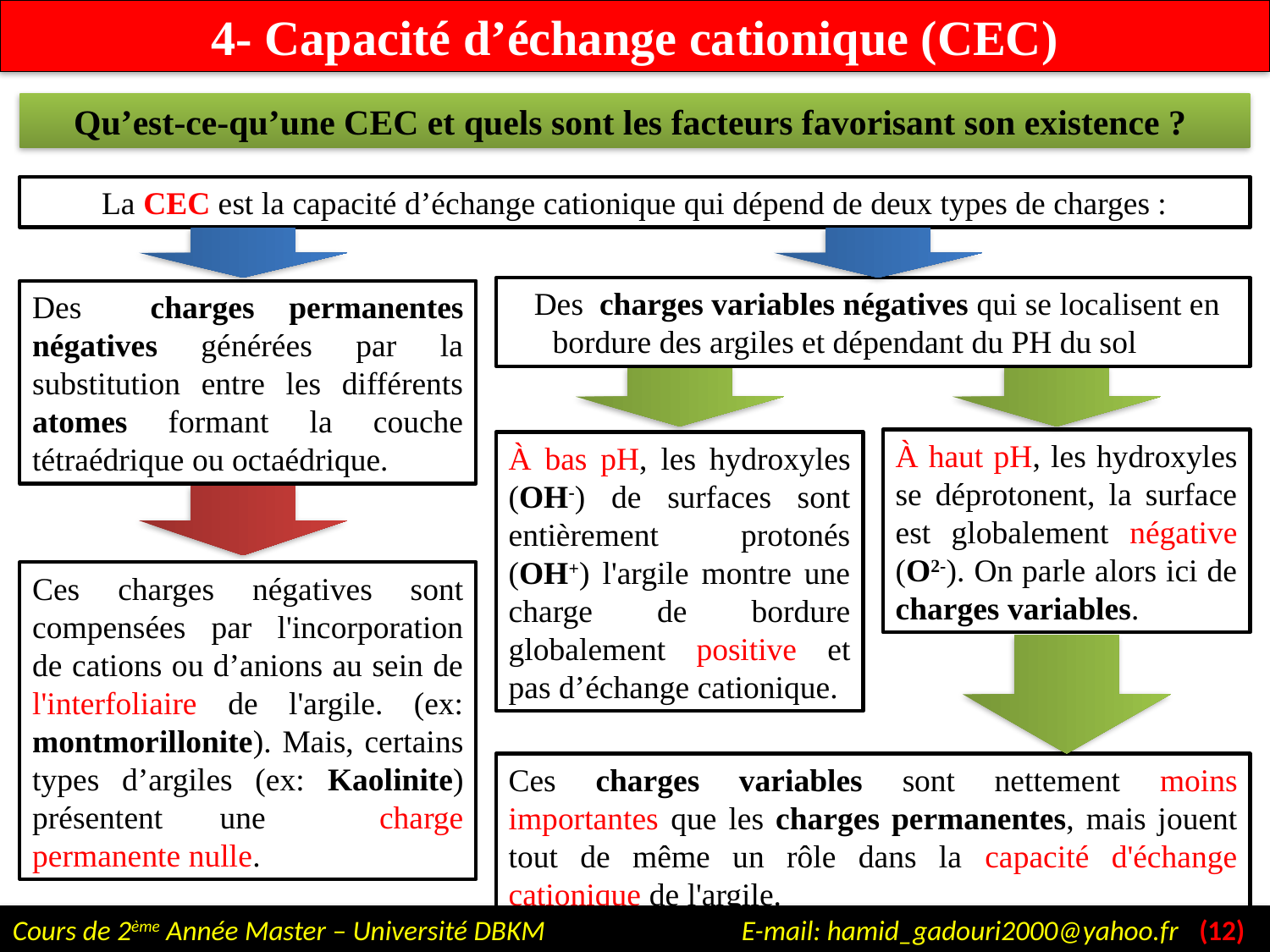

4- Capacité d’échange cationique (CEC)
Qu’est-ce-qu’une CEC et quels sont les facteurs favorisant son existence ?
La CEC est la capacité d’échange cationique qui dépend de deux types de charges :

Des  charges permanentes négatives générées par la substitution entre les différents atomes formant la couche tétraédrique ou octaédrique.

 Des  charges variables négatives qui se localisent en bordure des argiles et dépendant du PH du sol

À bas pH, les hydroxyles (OH-) de surfaces sont entièrement protonés (OH+) l'argile montre une charge de bordure globalement positive et pas d’échange cationique.

À haut pH, les hydroxyles se déprotonent, la surface est globalement négative (O2-). On parle alors ici de charges variables.

Ces charges négatives sont compensées par l'incorporation de cations ou d’anions au sein de l'interfoliaire de l'argile. (ex: montmorillonite). Mais, certains types d’argiles (ex: Kaolinite) présentent une  charge permanente nulle.

Ces charges variables sont nettement moins importantes que les charges permanentes, mais jouent tout de même un rôle dans la capacité d'échange cationique de l'argile.
Cours de 2ème Année Master – Université DBKM                               E-mail: hamid_gadouri2000@yahoo.fr   (12)